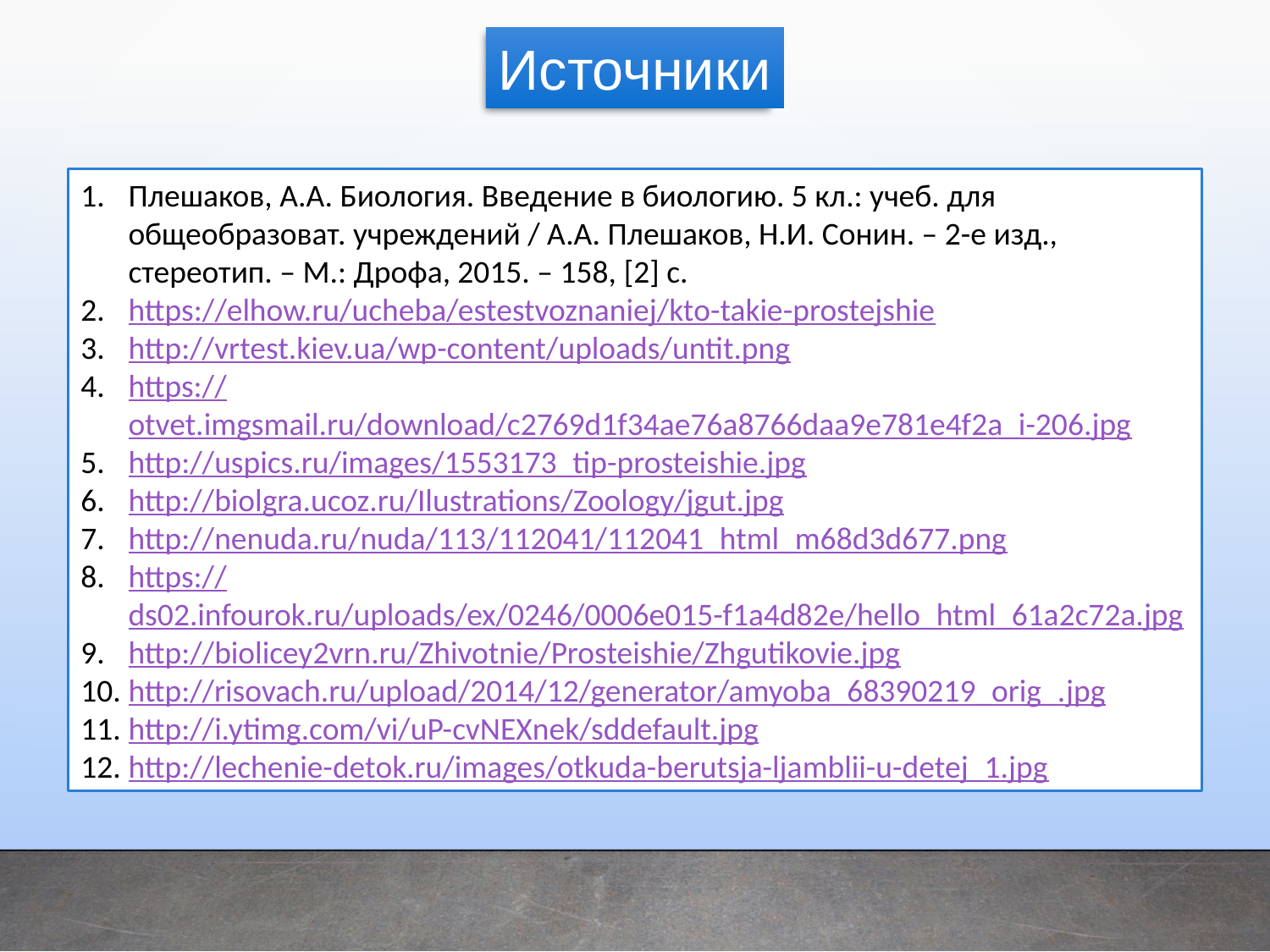

Источники
Плешаков, А.А. Биология. Введение в биологию. 5 кл.: учеб. для общеобразоват. учреждений / А.А. Плешаков, Н.И. Сонин. – 2-е изд., стереотип. – М.: Дрофа, 2015. – 158, [2] с.
https://elhow.ru/ucheba/estestvoznaniej/kto-takie-prostejshie
http://vrtest.kiev.ua/wp-content/uploads/untit.png
https://otvet.imgsmail.ru/download/c2769d1f34ae76a8766daa9e781e4f2a_i-206.jpg
http://uspics.ru/images/1553173_tip-prosteishie.jpg
http://biolgra.ucoz.ru/Ilustrations/Zoology/jgut.jpg
http://nenuda.ru/nuda/113/112041/112041_html_m68d3d677.png
https://ds02.infourok.ru/uploads/ex/0246/0006e015-f1a4d82e/hello_html_61a2c72a.jpg
http://biolicey2vrn.ru/Zhivotnie/Prosteishie/Zhgutikovie.jpg
http://risovach.ru/upload/2014/12/generator/amyoba_68390219_orig_.jpg
http://i.ytimg.com/vi/uP-cvNEXnek/sddefault.jpg
http://lechenie-detok.ru/images/otkuda-berutsja-ljamblii-u-detej_1.jpg